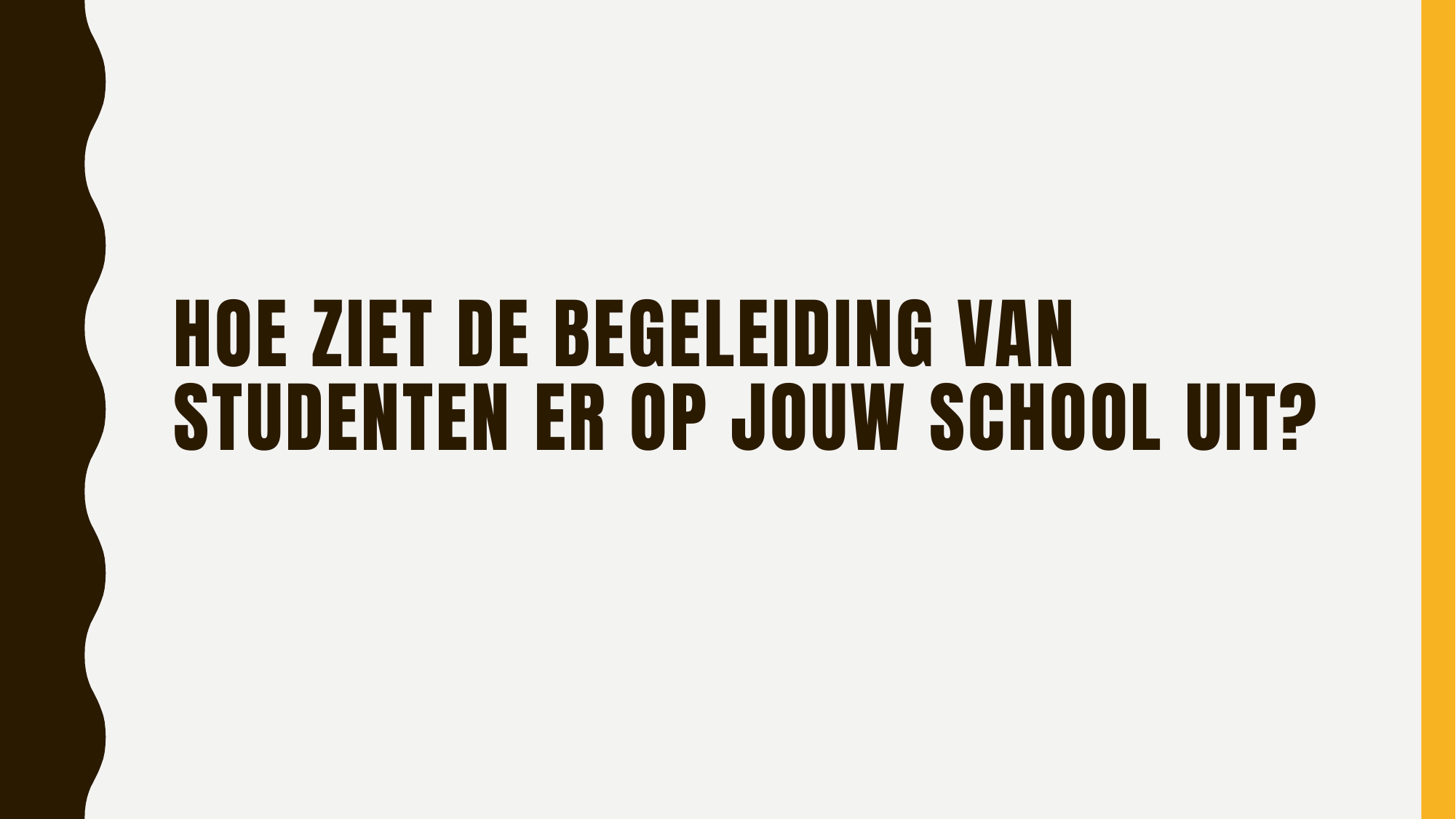

# Hoe ziet de begeleiding van studenten er op jouw school uit?